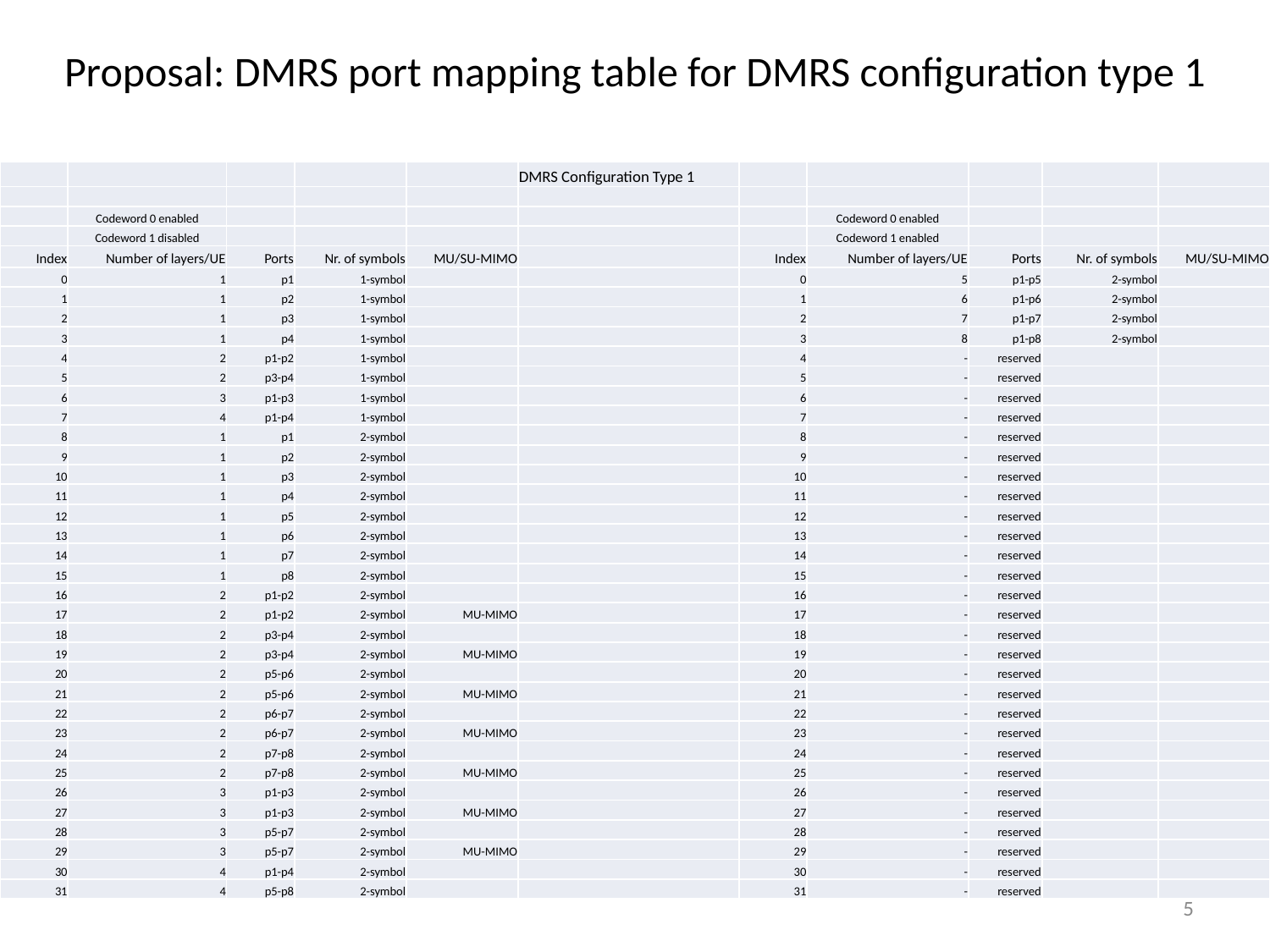

# Proposal: DMRS port mapping table for DMRS configuration type 1
|  |  |  |  |  | DMRS Configuration Type 1 |  |  |  |  |  |
| --- | --- | --- | --- | --- | --- | --- | --- | --- | --- | --- |
|  |  |  |  |  |  |  |  |  |  |  |
|  | Codeword 0 enabled |  |  |  |  |  | Codeword 0 enabled |  |  |  |
|  | Codeword 1 disabled |  |  |  |  |  | Codeword 1 enabled |  |  |  |
| Index | Number of layers/UE | Ports | Nr. of symbols | MU/SU-MIMO |  | Index | Number of layers/UE | Ports | Nr. of symbols | MU/SU-MIMO |
| 0 | 1 | p1 | 1-symbol |  |  | 0 | 5 | p1-p5 | 2-symbol |  |
| 1 | 1 | p2 | 1-symbol |  |  | 1 | 6 | p1-p6 | 2-symbol |  |
| 2 | 1 | p3 | 1-symbol |  |  | 2 | 7 | p1-p7 | 2-symbol |  |
| 3 | 1 | p4 | 1-symbol |  |  | 3 | 8 | p1-p8 | 2-symbol |  |
| 4 | 2 | p1-p2 | 1-symbol |  |  | 4 | - | reserved |  |  |
| 5 | 2 | p3-p4 | 1-symbol |  |  | 5 | - | reserved |  |  |
| 6 | 3 | p1-p3 | 1-symbol |  |  | 6 | - | reserved |  |  |
| 7 | 4 | p1-p4 | 1-symbol |  |  | 7 | - | reserved |  |  |
| 8 | 1 | p1 | 2-symbol |  |  | 8 | - | reserved |  |  |
| 9 | 1 | p2 | 2-symbol |  |  | 9 | - | reserved |  |  |
| 10 | 1 | p3 | 2-symbol |  |  | 10 | - | reserved |  |  |
| 11 | 1 | p4 | 2-symbol |  |  | 11 | - | reserved |  |  |
| 12 | 1 | p5 | 2-symbol |  |  | 12 | - | reserved |  |  |
| 13 | 1 | p6 | 2-symbol |  |  | 13 | - | reserved |  |  |
| 14 | 1 | p7 | 2-symbol |  |  | 14 | - | reserved |  |  |
| 15 | 1 | p8 | 2-symbol |  |  | 15 | - | reserved |  |  |
| 16 | 2 | p1-p2 | 2-symbol |  |  | 16 | - | reserved |  |  |
| 17 | 2 | p1-p2 | 2-symbol | MU-MIMO |  | 17 | - | reserved |  |  |
| 18 | 2 | p3-p4 | 2-symbol |  |  | 18 | - | reserved |  |  |
| 19 | 2 | p3-p4 | 2-symbol | MU-MIMO |  | 19 | - | reserved |  |  |
| 20 | 2 | p5-p6 | 2-symbol |  |  | 20 | - | reserved |  |  |
| 21 | 2 | p5-p6 | 2-symbol | MU-MIMO |  | 21 | - | reserved |  |  |
| 22 | 2 | p6-p7 | 2-symbol |  |  | 22 | - | reserved |  |  |
| 23 | 2 | p6-p7 | 2-symbol | MU-MIMO |  | 23 | - | reserved |  |  |
| 24 | 2 | p7-p8 | 2-symbol |  |  | 24 | - | reserved |  |  |
| 25 | 2 | p7-p8 | 2-symbol | MU-MIMO |  | 25 | - | reserved |  |  |
| 26 | 3 | p1-p3 | 2-symbol |  |  | 26 | - | reserved |  |  |
| 27 | 3 | p1-p3 | 2-symbol | MU-MIMO |  | 27 | - | reserved |  |  |
| 28 | 3 | p5-p7 | 2-symbol |  |  | 28 | - | reserved |  |  |
| 29 | 3 | p5-p7 | 2-symbol | MU-MIMO |  | 29 | - | reserved |  |  |
| 30 | 4 | p1-p4 | 2-symbol |  |  | 30 | - | reserved |  |  |
| 31 | 4 | p5-p8 | 2-symbol |  |  | 31 | - | reserved |  |  |

5